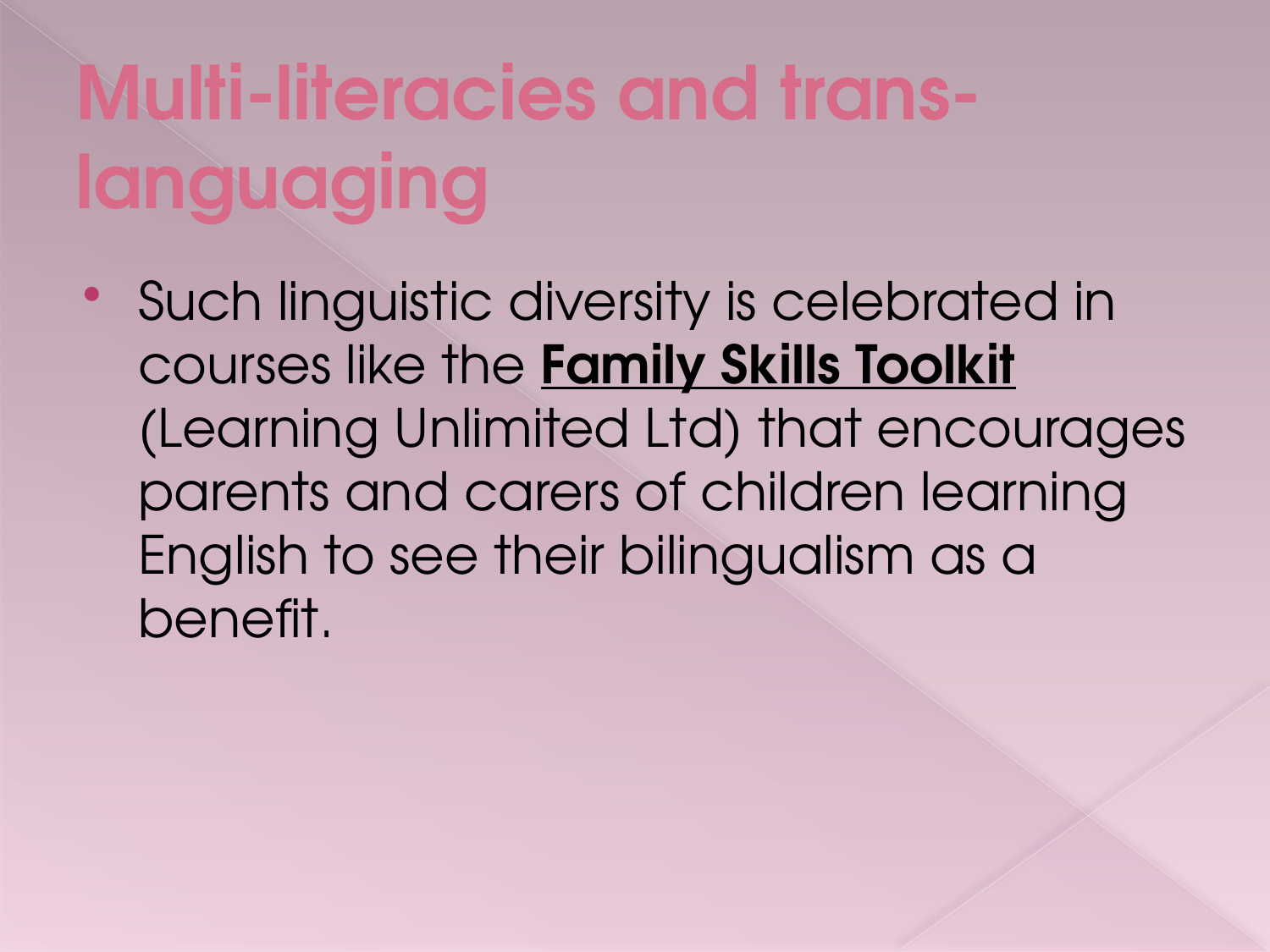

# Multi-literacies and trans-languaging
Such linguistic diversity is celebrated in courses like the Family Skills Toolkit(Learning Unlimited Ltd) that encourages parents and carers of children learning English to see their bilingualism as a benefit.